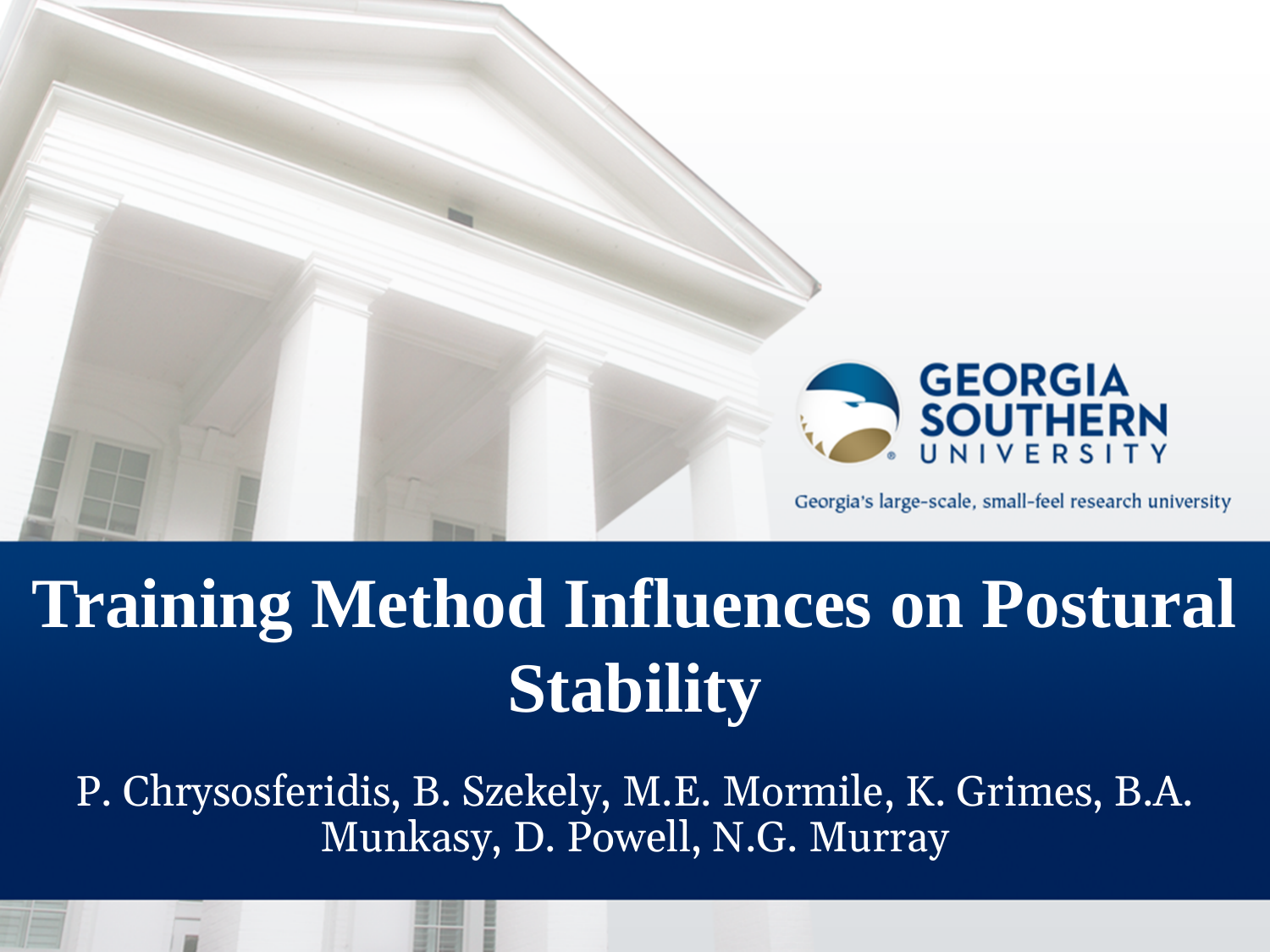

# Training Method Influences on Postural Stability
P. Chrysosferidis, B. Szekely, M.E. Mormile, K. Grimes, B.A. Munkasy, D. Powell, N.G. Murray